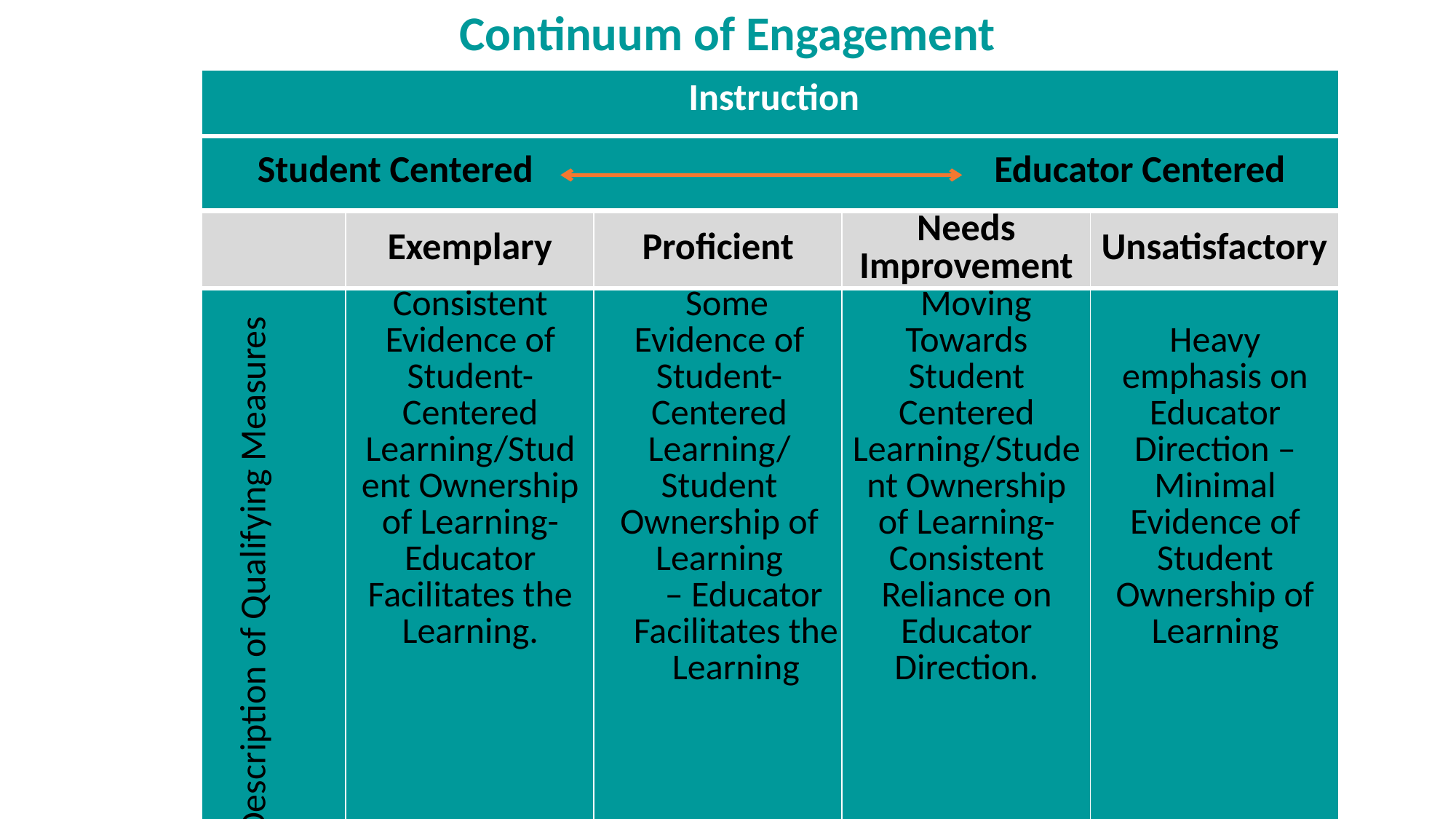

# Continuum of Engagement
| Instruction |
| --- |
| Student Centered Educator Centered |
|  | Exemplary | Proficient | Needs Improvement | Unsatisfactory |
| --- | --- | --- | --- | --- |
| Description of Qualifying Measures | Consistent Evidence of Student- Centered Learning/Student Ownership of Learning- Educator Facilitates the Learning. | Some Evidence of Student-Centered Learning/ Student Ownership of Learning – Educator Facilitates the Learning | Moving Towards Student Centered Learning/Student Ownership of Learning- Consistent Reliance on Educator Direction. | Heavy emphasis on Educator Direction – Minimal Evidence of Student Ownership of Learning |